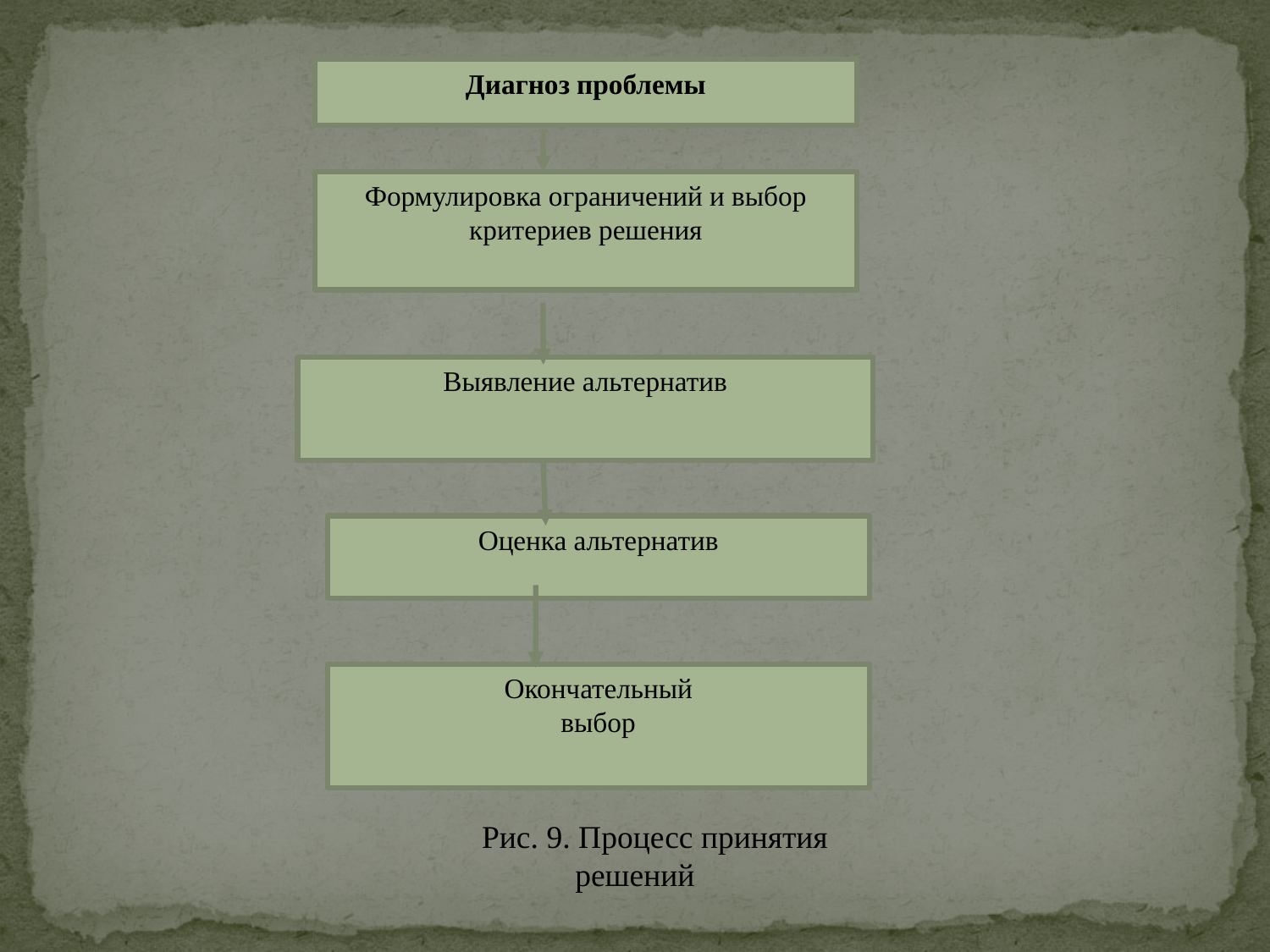

Диагноз проблемы

Формулировка ограничений и выбор критериев решения

Выявление альтернатив

Оценка альтернатив

Окончательный
выбор
Рис. 9. Процесс принятия решений